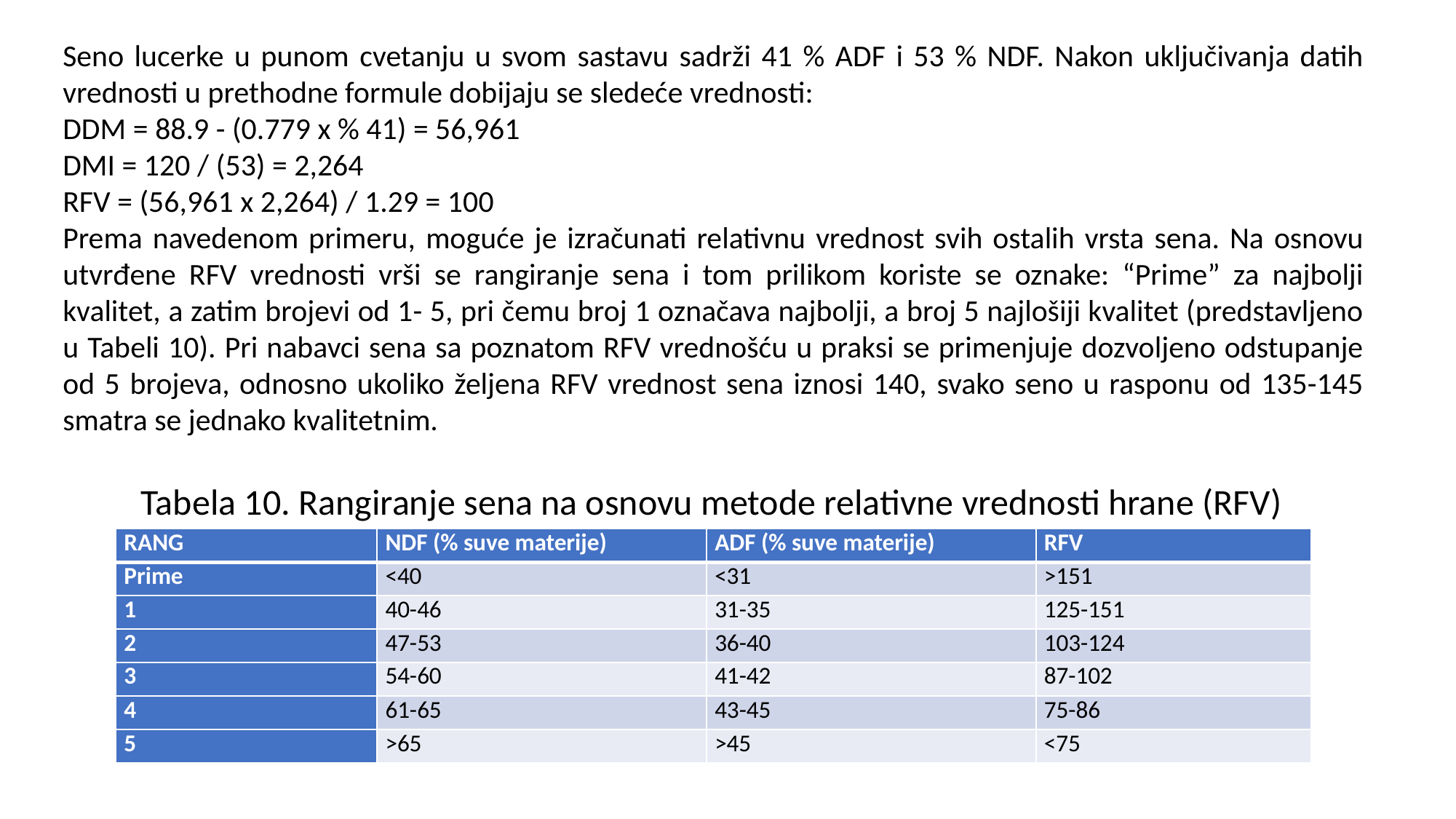

Seno lucerke u punom cvetanju u svom sastavu sadrži 41 % ADF i 53 % NDF. Nakon uključivanja datih vrednosti u prethodne formule dobijaju se sledeće vrednosti:
DDM = 88.9 - (0.779 x % 41) = 56,961
DMI = 120 / (53) = 2,264
RFV = (56,961 x 2,264) / 1.29 = 100
Prema navedenom primeru, moguće je izračunati relativnu vrednost svih ostalih vrsta sena. Na osnovu utvrđene RFV vrednosti vrši se rangiranje sena i tom prilikom koriste se oznake: “Prime” za najbolji kvalitet, a zatim brojevi od 1- 5, pri čemu broj 1 označava najbolji, a broj 5 najlošiji kvalitet (predstavljeno u Tabeli 10). Pri nabavci sena sa poznatom RFV vrednošću u praksi se primenjuje dozvoljeno odstupanje od 5 brojeva, odnosno ukoliko željena RFV vrednost sena iznosi 140, svako seno u rasponu od 135-145 smatra se jednako kvalitetnim.
Tabela 10. Rangiranje sena na osnovu metode relativne vrednosti hrane (RFV)
| RANG | NDF (% suve materije) | ADF (% suve materije) | RFV |
| --- | --- | --- | --- |
| Prime | <40 | <31 | >151 |
| 1 | 40-46 | 31-35 | 125-151 |
| 2 | 47-53 | 36-40 | 103-124 |
| 3 | 54-60 | 41-42 | 87-102 |
| 4 | 61-65 | 43-45 | 75-86 |
| 5 | >65 | >45 | <75 |